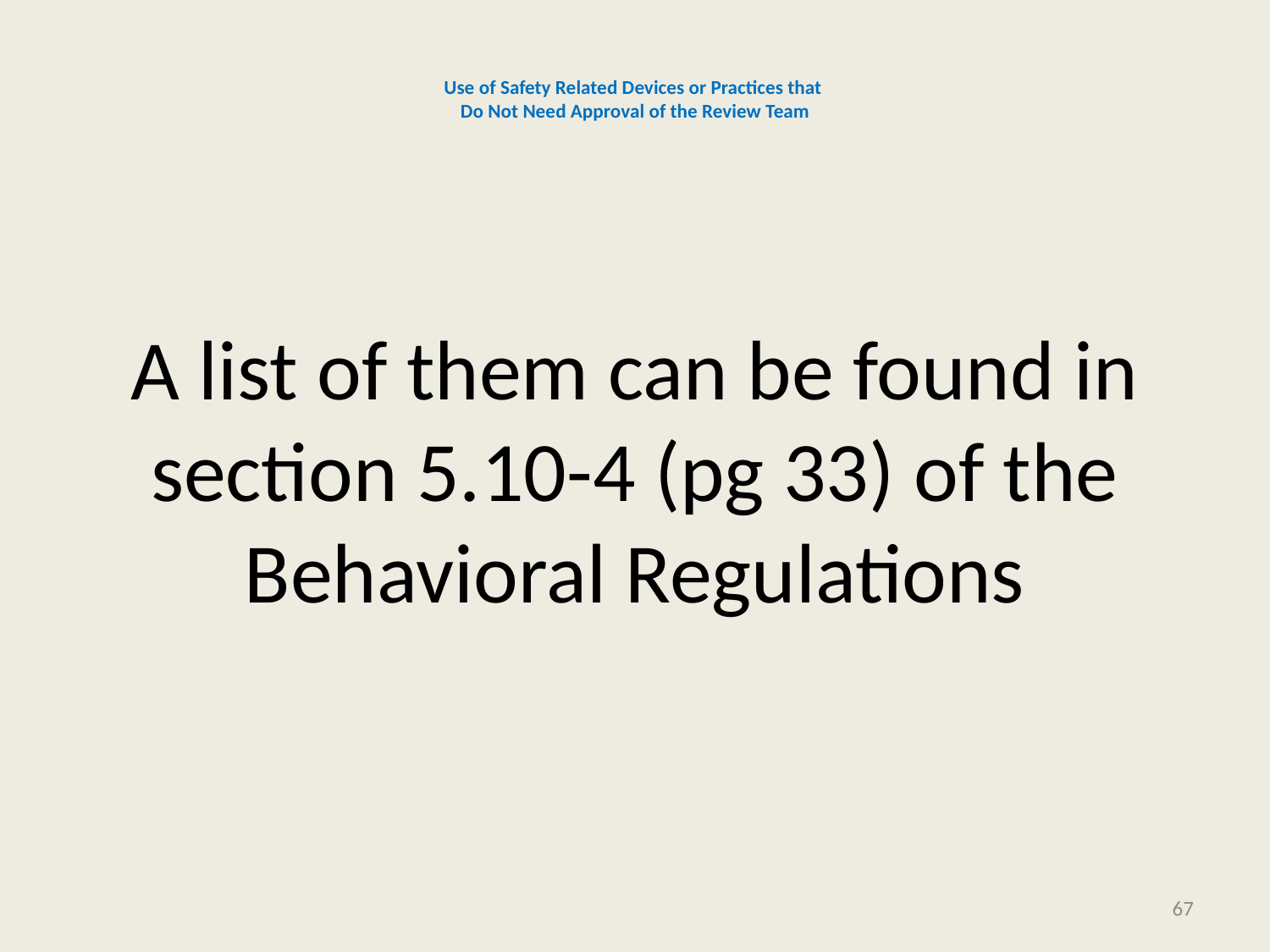

# Use of Safety Related Devices or Practices that Do Not Need Approval of the Review Team

A list of them can be found in section 5.10-4 (pg 33) of the Behavioral Regulations
67